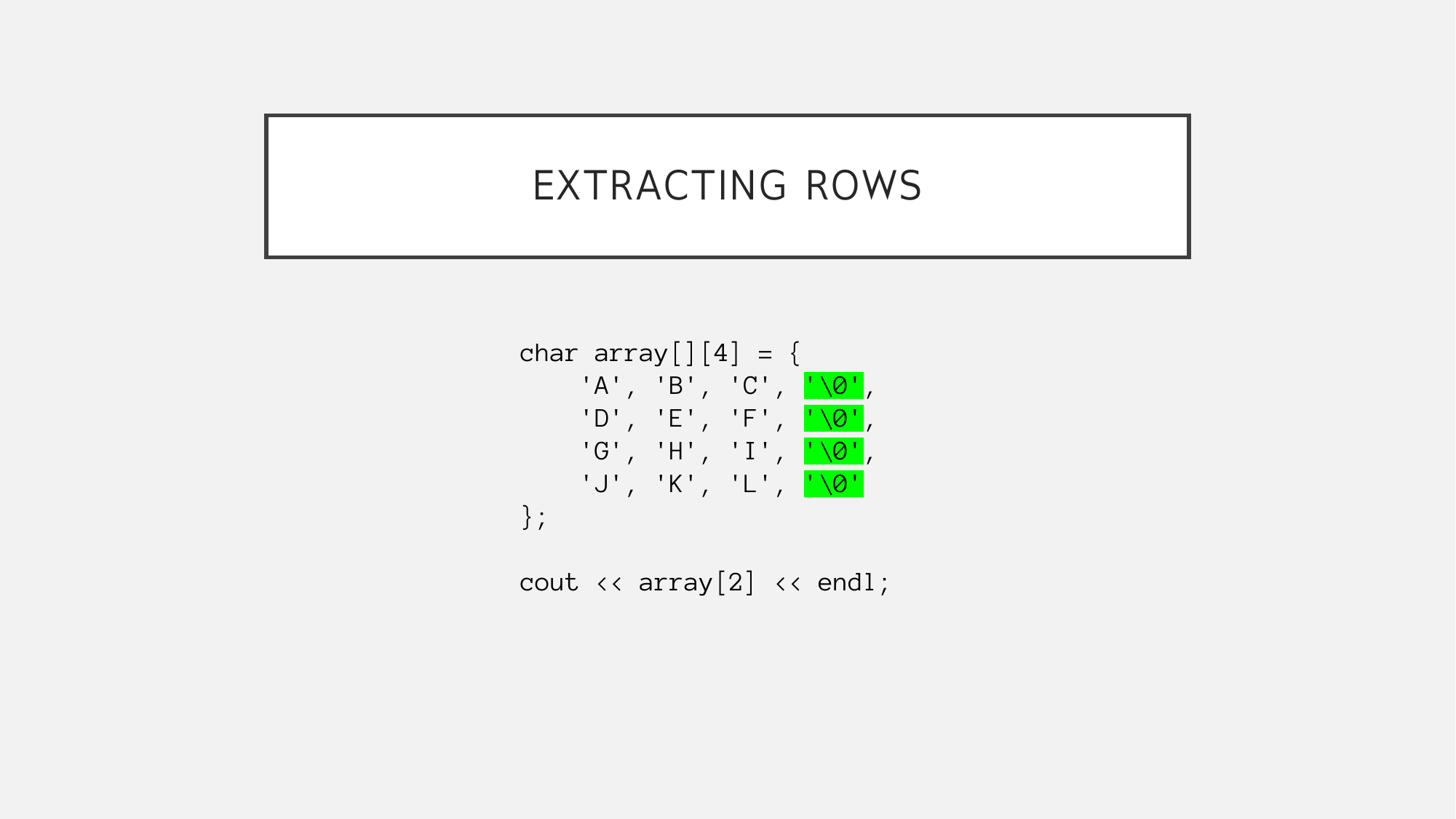

# Extracting Rows
char array[][4] = {
    'A', 'B', 'C', '\0',
    'D', 'E', 'F', '\0',
    'G', 'H', 'I', '\0',
    'J', 'K', 'L', '\0'
};

cout << array[2] << endl;